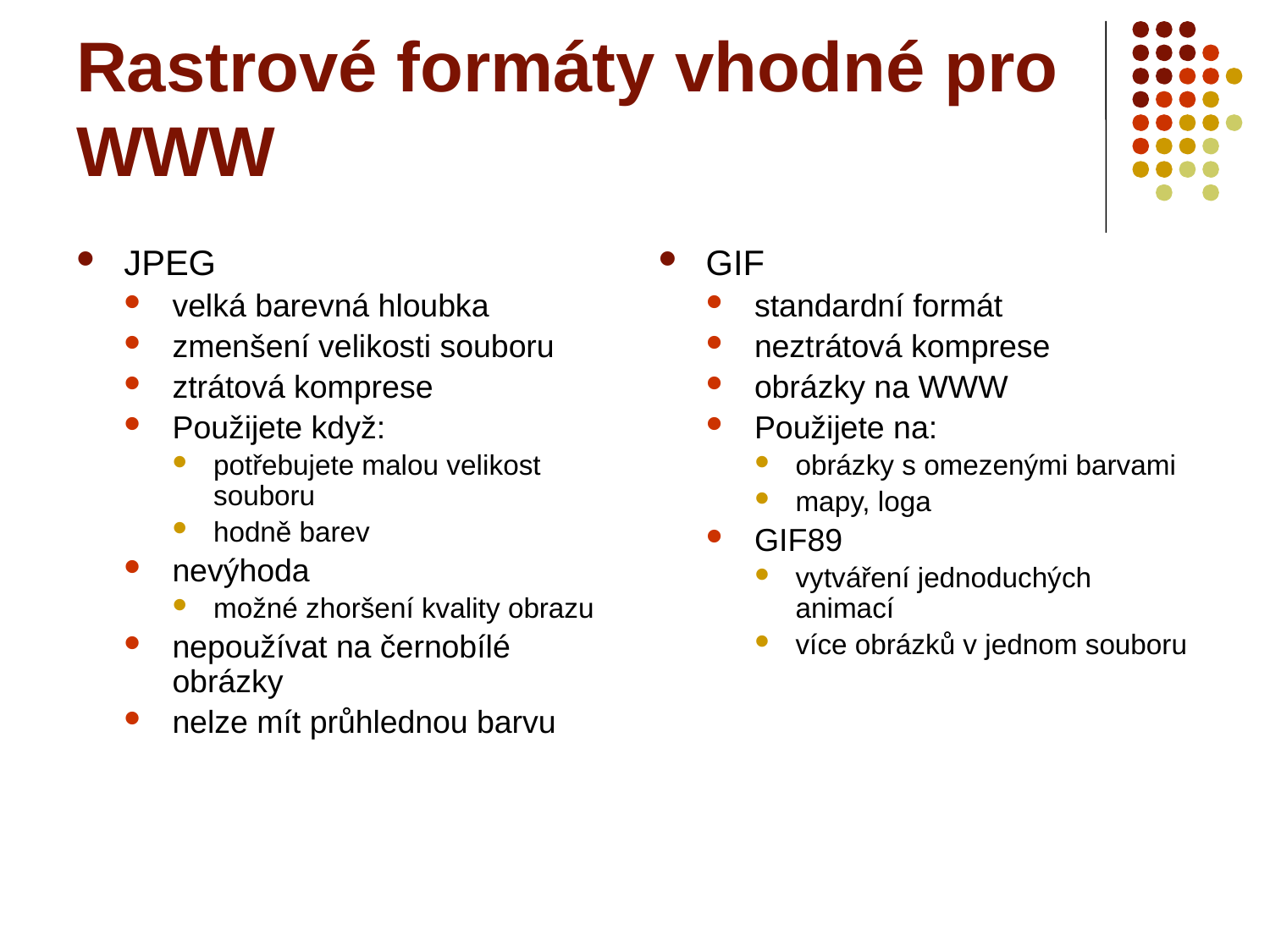

# Rastrové formáty vhodné pro WWW
JPEG
velká barevná hloubka
zmenšení velikosti souboru
ztrátová komprese
Použijete když:
potřebujete malou velikost souboru
hodně barev
nevýhoda
možné zhoršení kvality obrazu
nepoužívat na černobílé obrázky
nelze mít průhlednou barvu
GIF
standardní formát
neztrátová komprese
obrázky na WWW
Použijete na:
obrázky s omezenými barvami
mapy, loga
GIF89
vytváření jednoduchých animací
více obrázků v jednom souboru